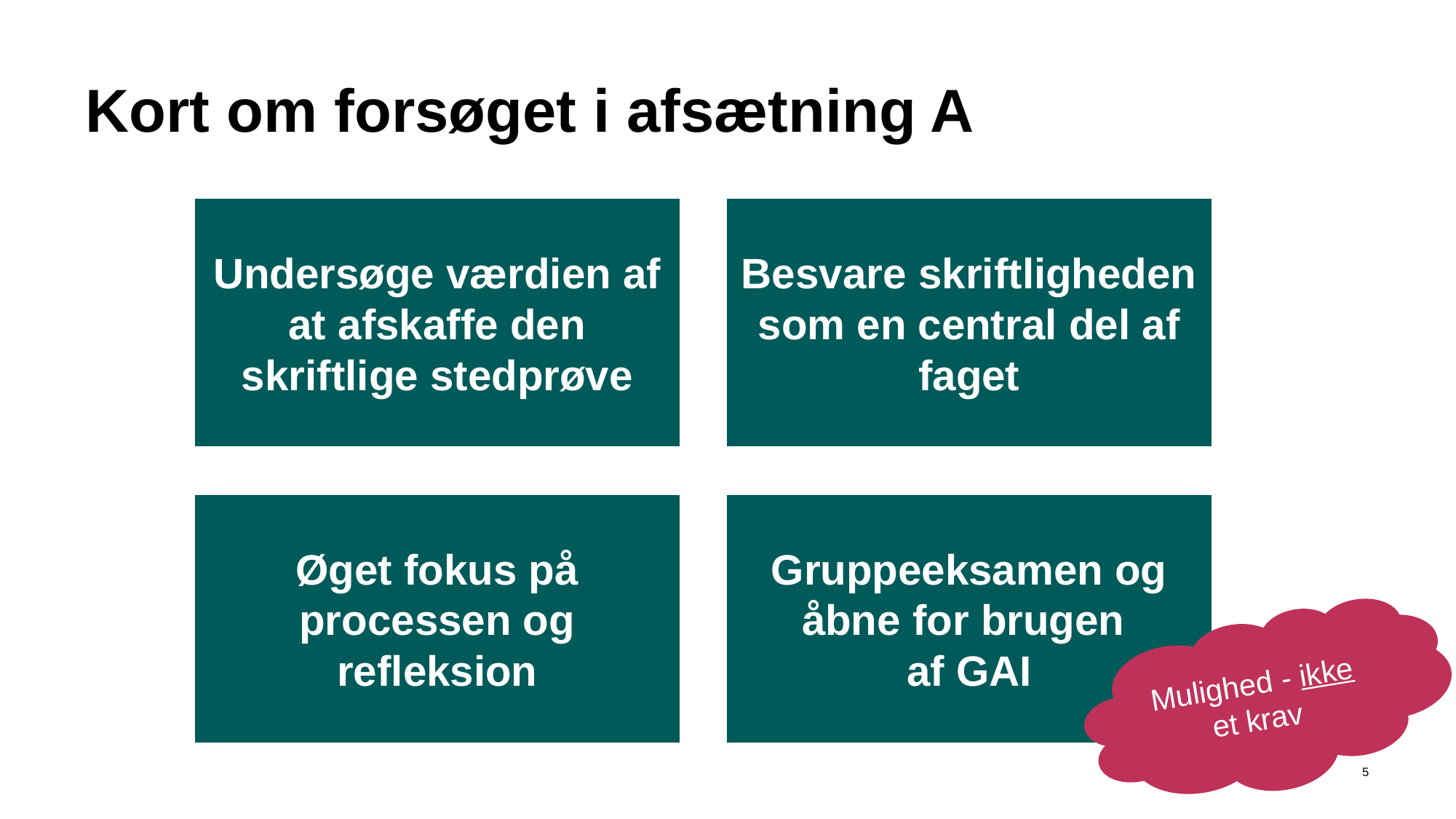

# Kort om forsøget i afsætning A
Undersøge værdien af at afskaffe den skriftlige stedprøve
Besvare skriftligheden som en central del af faget
Øget fokus på processen og refleksion
Gruppeeksamen og åbne for brugen
af GAI
Mulighed - ikke et krav
5